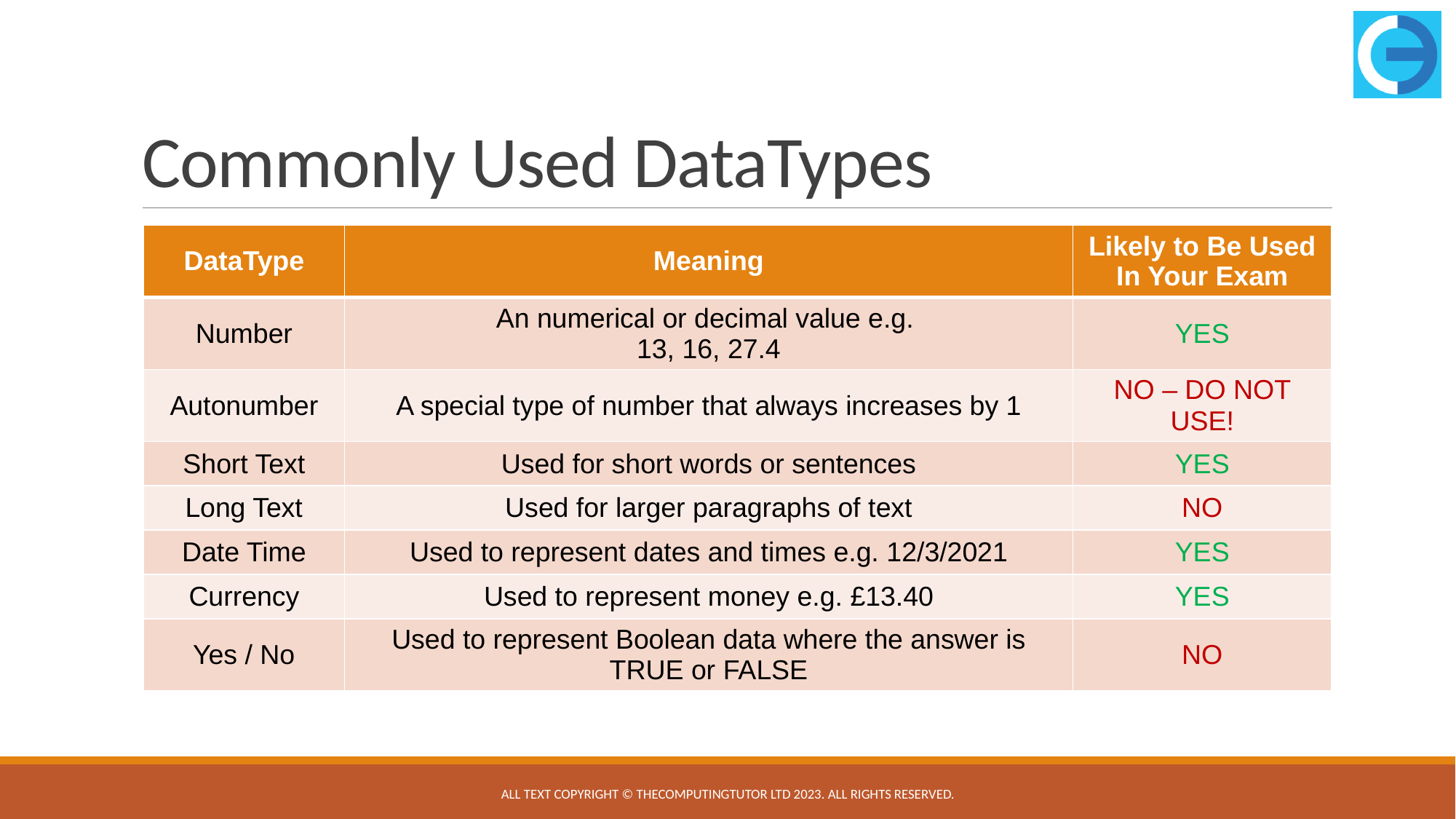

# Commonly Used DataTypes
| DataType | Meaning | Likely to Be Used In Your Exam |
| --- | --- | --- |
| Number | An numerical or decimal value e.g. 13, 16, 27.4 | YES |
| Autonumber | A special type of number that always increases by 1 | NO – DO NOT USE! |
| Short Text | Used for short words or sentences | YES |
| Long Text | Used for larger paragraphs of text | NO |
| Date Time | Used to represent dates and times e.g. 12/3/2021 | YES |
| Currency | Used to represent money e.g. £13.40 | YES |
| Yes / No | Used to represent Boolean data where the answer is TRUE or FALSE | NO |
All text copyright © TheComputingTutor Ltd 2023. All rights Reserved.